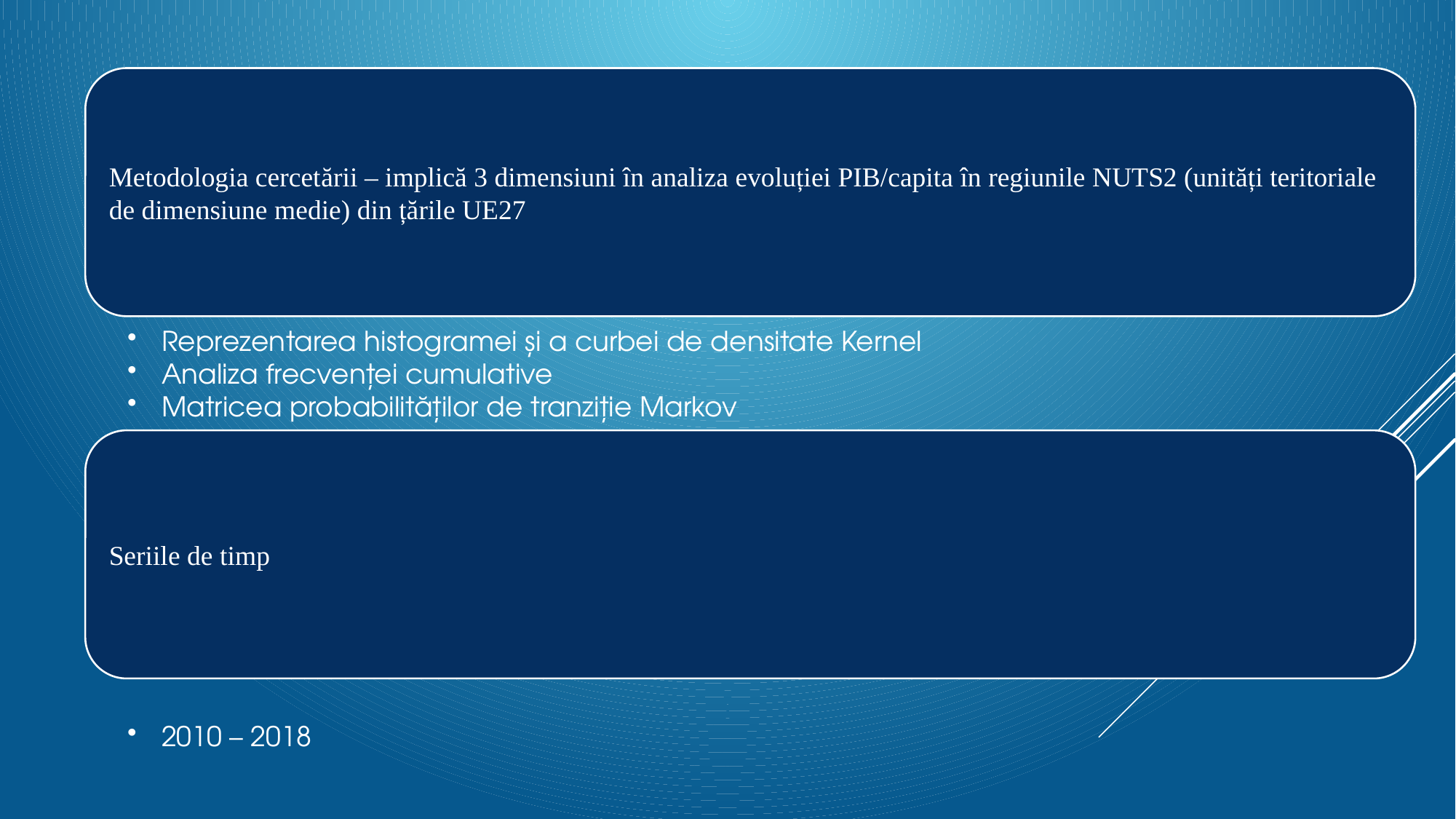

Metodologia cercetării – implică 3 dimensiuni în analiza evoluției PIB/capita în regiunile NUTS2 (unități teritoriale de dimensiune medie) din țările UE27
Seriile de timp
2010 – 2018
Reprezentarea histogramei și a curbei de densitate Kernel
Analiza frecvenței cumulative
Matricea probabilităților de tranziție Markov